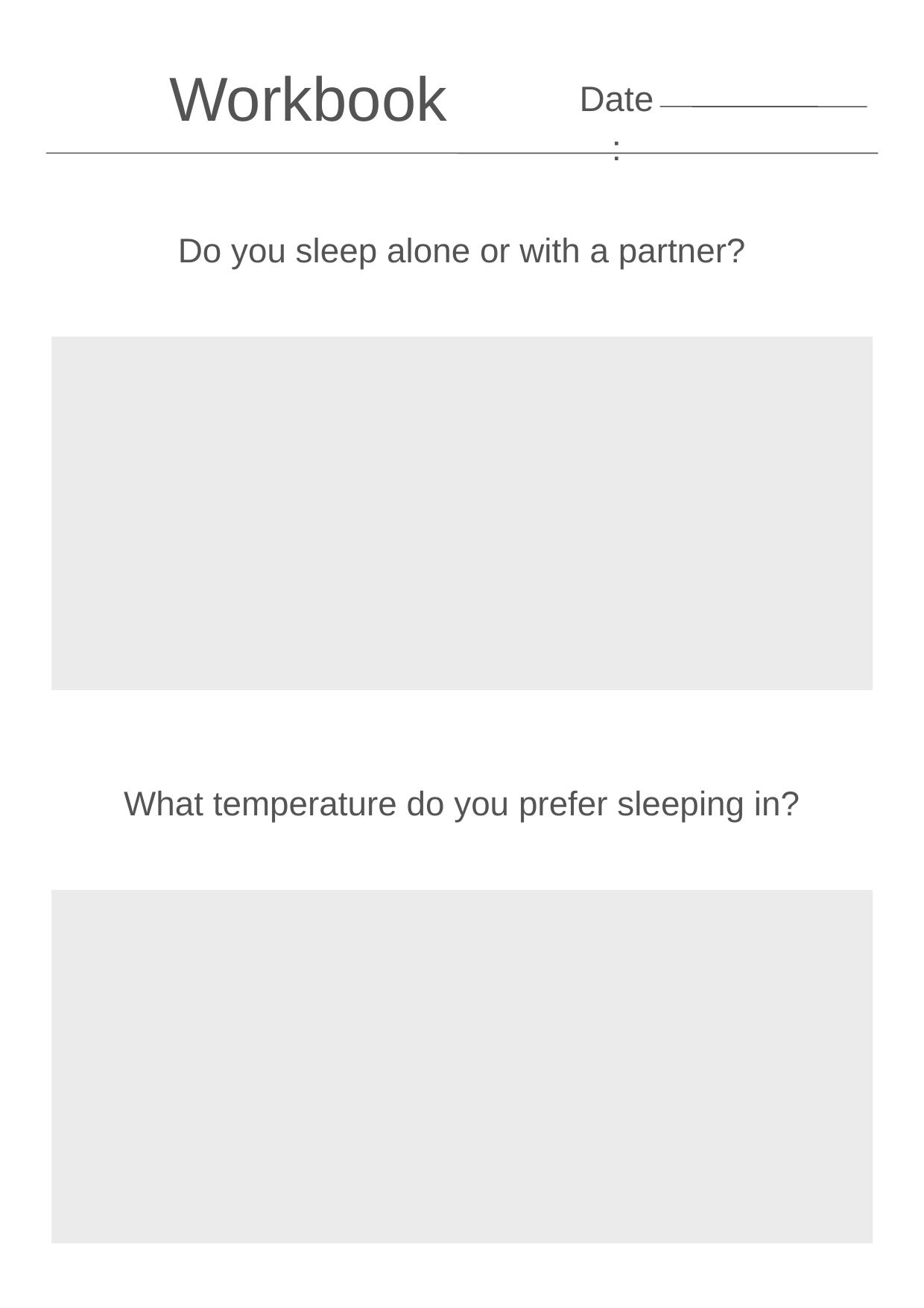

Workbook
Date:

Do you sleep alone or with a partner?

What temperature do you prefer sleeping in?